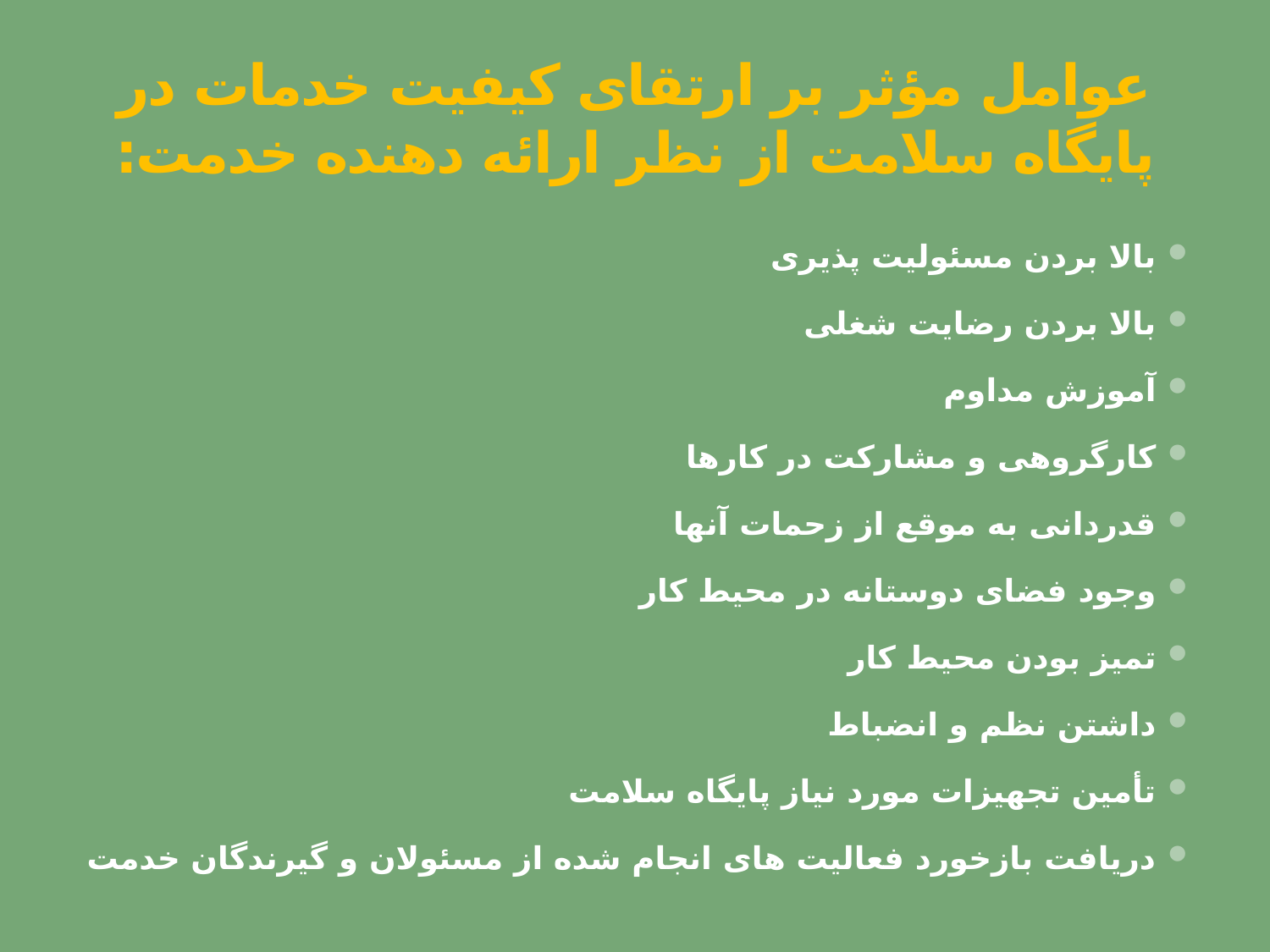

# عوامل مؤثر بر ارتقای کیفیت خدمات در پایگاه سلامت از نظر ارائه دهنده خدمت:
بالا بردن مسئولیت پذیری
بالا بردن رضایت شغلی
آموزش مداوم
کارگروهی و مشارکت در کارها
قدردانی به موقع از زحمات آنها
وجود فضای دوستانه در محیط کار
تمیز بودن محیط کار
داشتن نظم و انضباط
تأمین تجهیزات مورد نیاز پایگاه سلامت
دریافت بازخورد فعالیت های انجام شده از مسئولان و گیرندگان خدمت